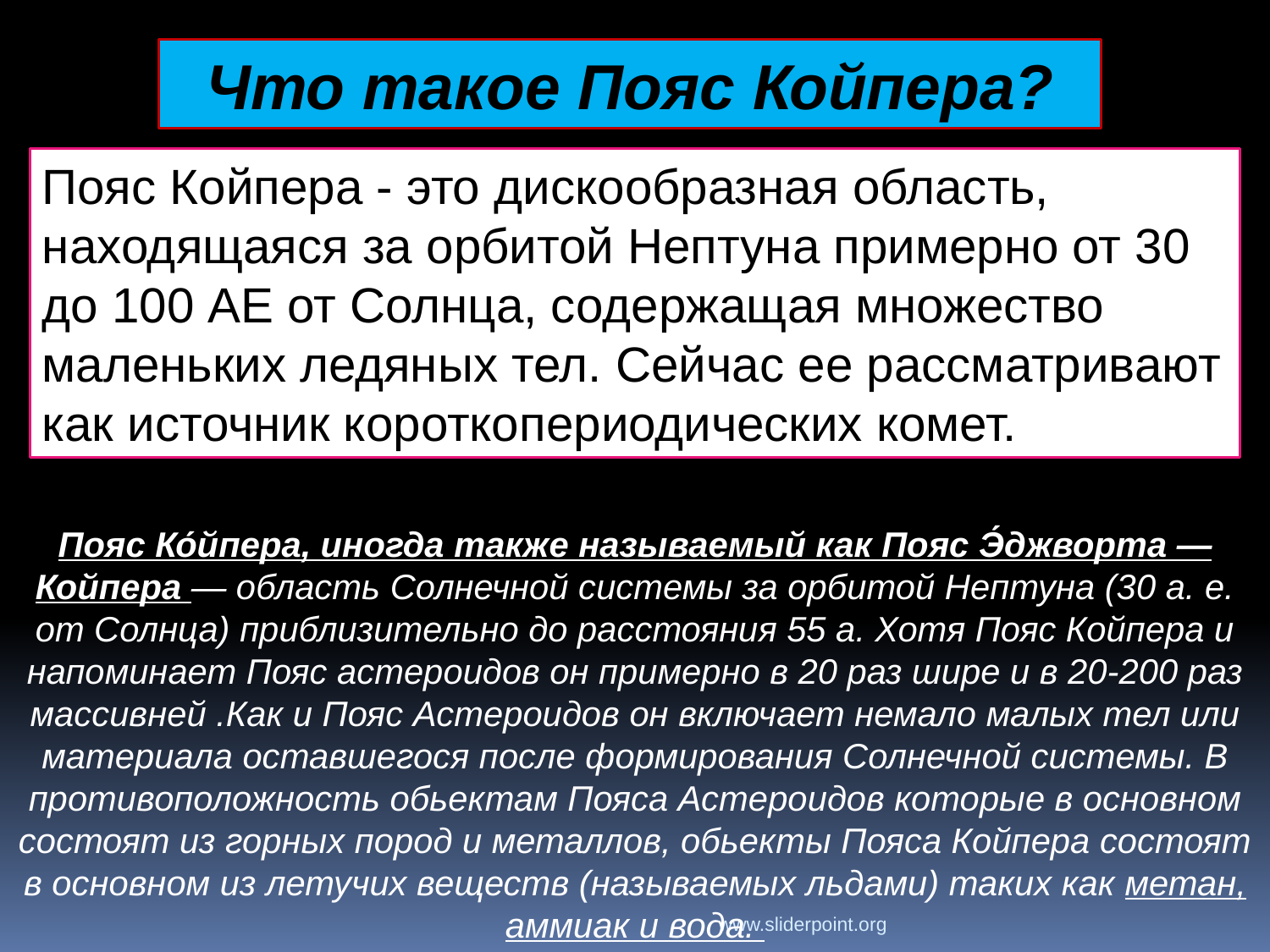

Что такое Пояс Койпера?
Пояс Койпера - это дискообразная область, находящаяся за орбитой Нептуна примерно от 30 до 100 АЕ от Солнца, содержащая множество маленьких ледяных тел. Сейчас ее рассматривают как источник короткопериодических комет.
Пояс Ко́йпера, иногда также называемый как Пояс Э́джворта — Койпера — область Солнечной системы за орбитой Нептуна (30 а. е. от Солнца) приблизительно до расстояния 55 а. Хотя Пояс Койпера и напоминает Пояс астероидов он примерно в 20 раз шире и в 20-200 раз массивней .Как и Пояс Астероидов он включает немало малых тел или материала оставшегося после формирования Солнечной системы. В противоположность обьектам Пояса Астероидов которые в основном состоят из горных пород и металлов, обьекты Пояса Койпера состоят в основном из летучих веществ (называемых льдами) таких как метан, аммиак и вода.
www.sliderpoint.org